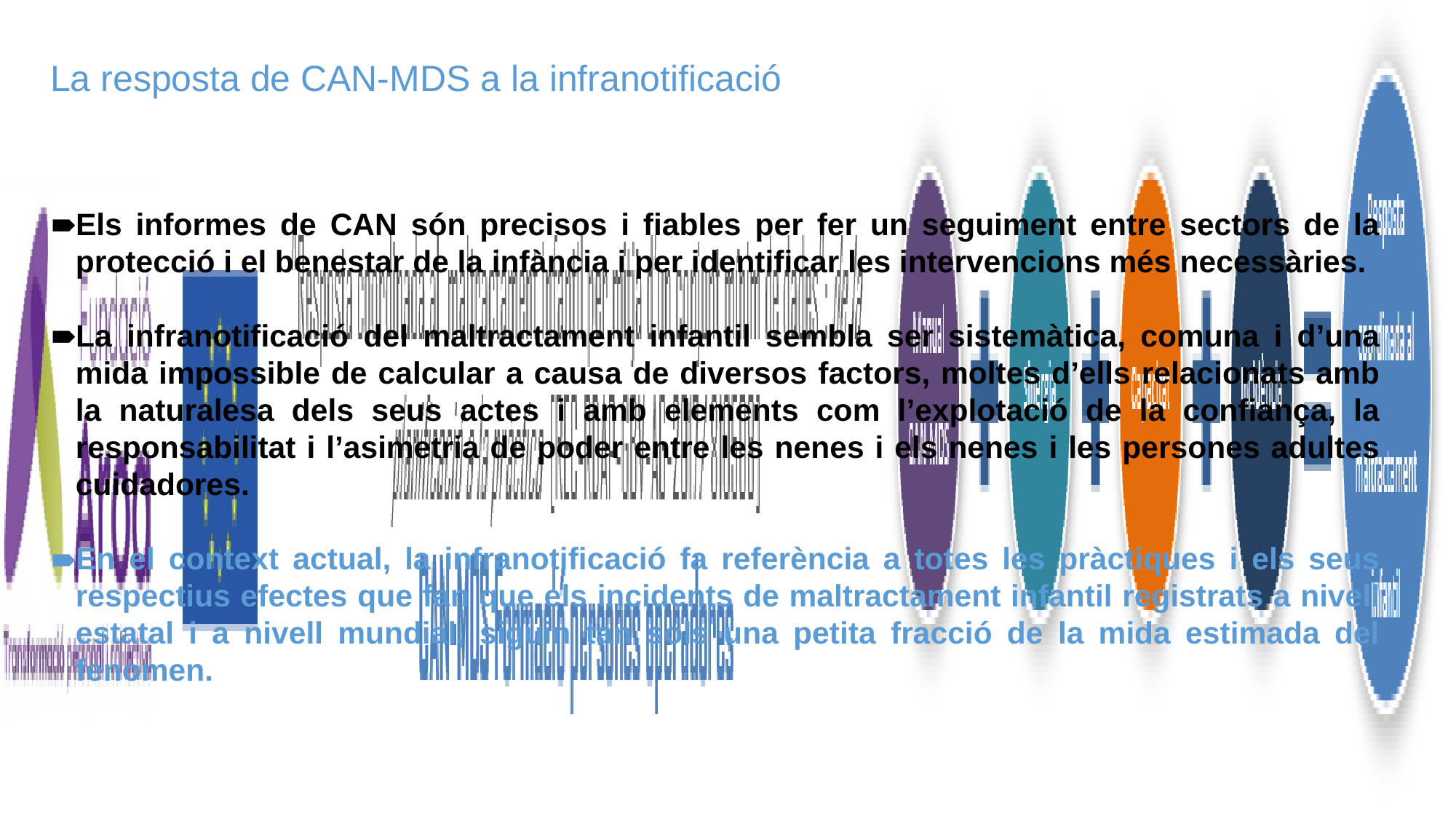

La resposta de CAN-MDS a la infranotificació
Els informes de CAN són precisos i fiables per fer un seguiment entre sectors de la protecció i el benestar de la infància i per identificar les intervencions més necessàries.

La infranotificació del maltractament infantil sembla ser sistemàtica, comuna i d’una mida impossible de calcular a causa de diversos factors, moltes d’ells relacionats amb la naturalesa dels seus actes i amb elements com l’explotació de la confiança, la responsabilitat i l’asimetria de poder entre les nenes i els nenes i les persones adultes cuidadores.

En el context actual, la infranotificació fa referència a totes les pràctiques i els seus respectius efectes que fan que els incidents de maltractament infantil registrats a nivell estatal i a nivell mundial, siguin tan sols una petita fracció de la mida estimada del fenomen.